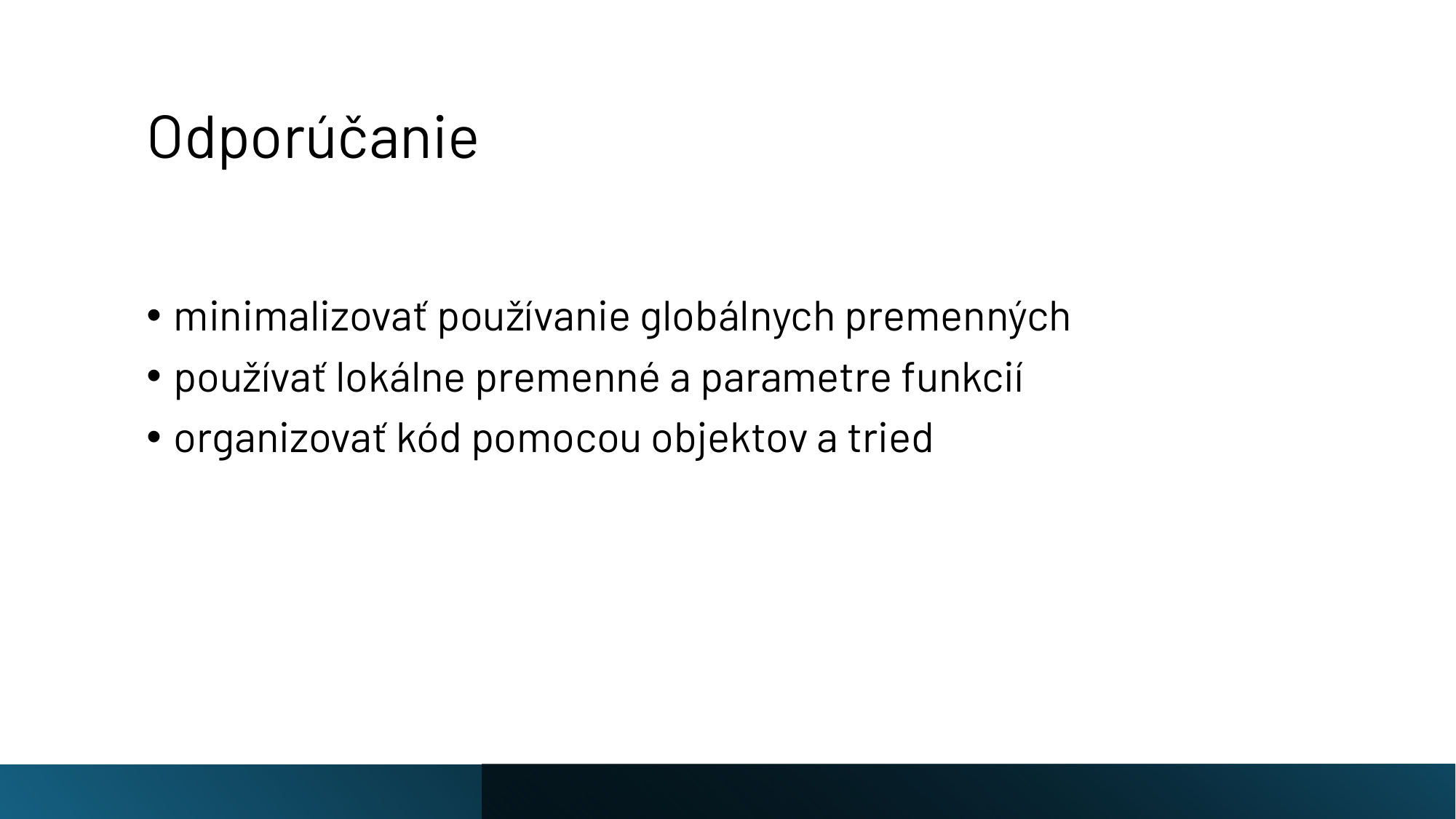

# Odporúčanie
minimalizovať používanie globálnych premenných
používať lokálne premenné a parametre funkcií
organizovať kód pomocou objektov a tried